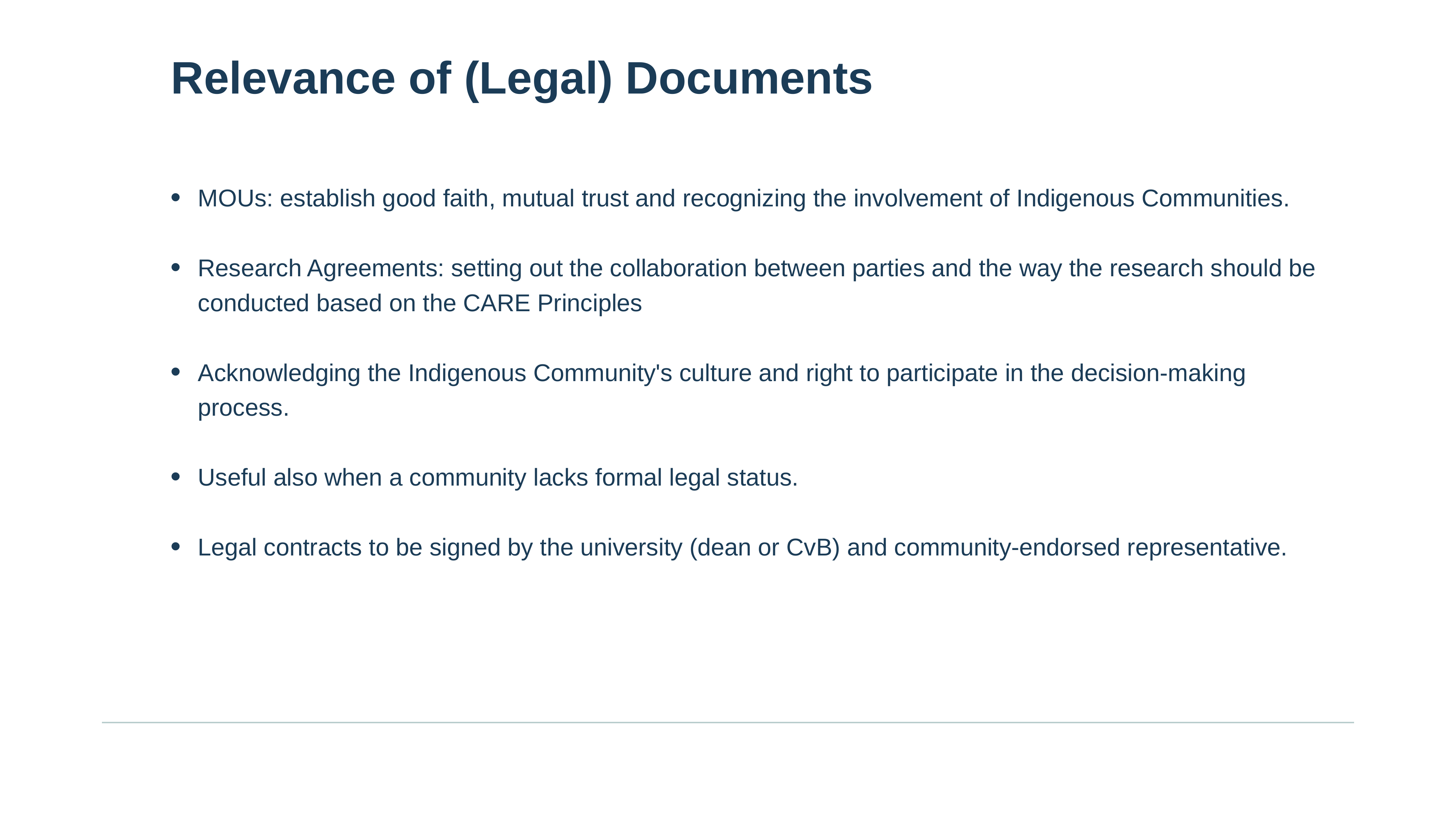

Relevance of (Legal) Documents

MOUs: establish good faith, mutual trust and recognizing the involvement of Indigenous Communities.

Research Agreements: setting out the collaboration between parties and the way the research should be conducted based on the CARE Principles

Acknowledging the Indigenous Community's culture and right to participate in the decision-making process.

Useful also when a community lacks formal legal status.

Legal contracts to be signed by the university (dean or CvB) and community-endorsed representative.